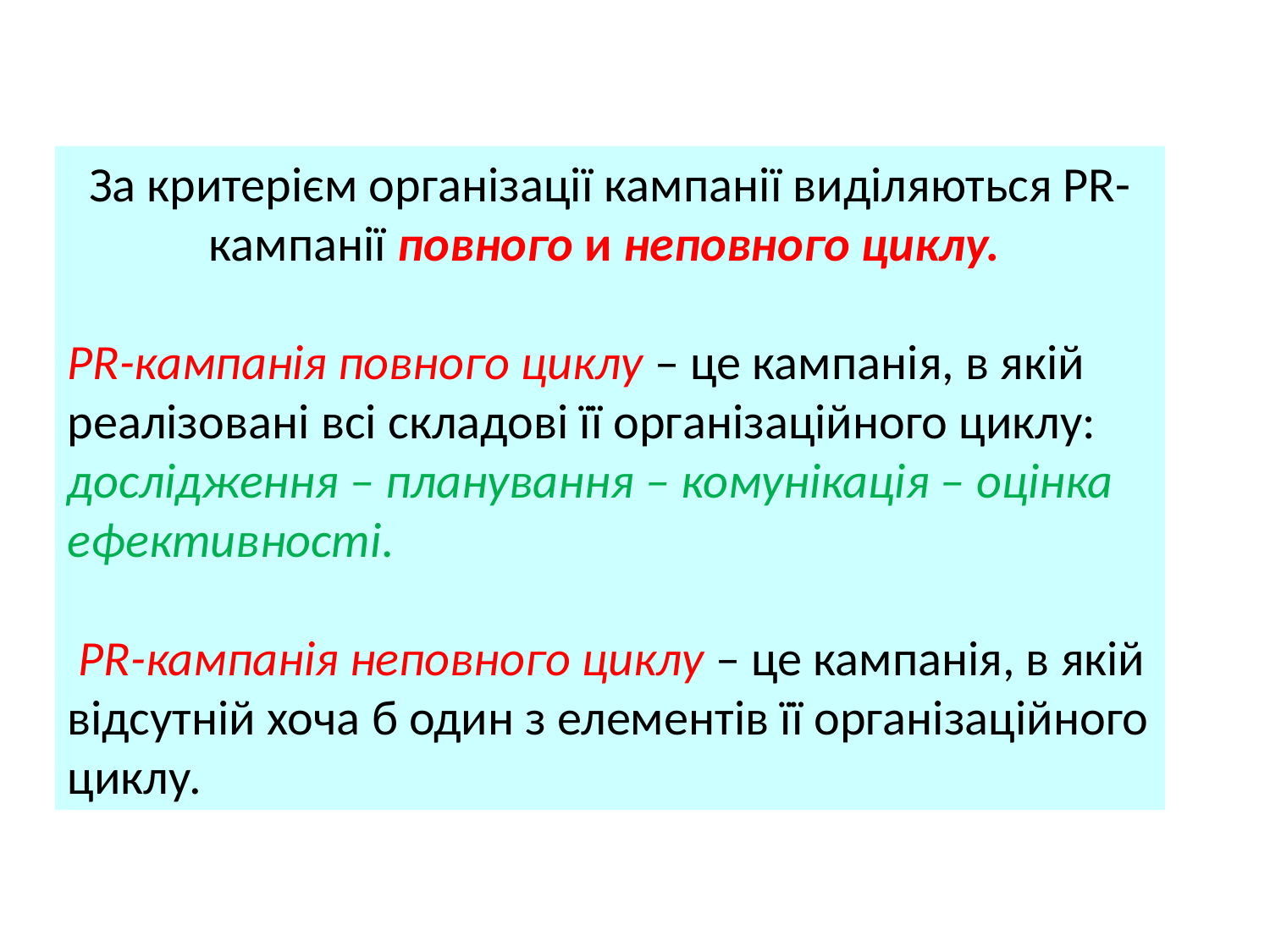

За критерієм організації кампанії виділяються PR-кампанії повного и неповного циклу.

PR-кампанія повного циклу – це кампанія, в якій реалізовані всі складові її організаційного циклу: дослідження – планування – комунікація – оцінка ефективності.

 PR-кампанія неповного циклу – це кампанія, в якій відсутній хоча б один з елементів її організаційного циклу.